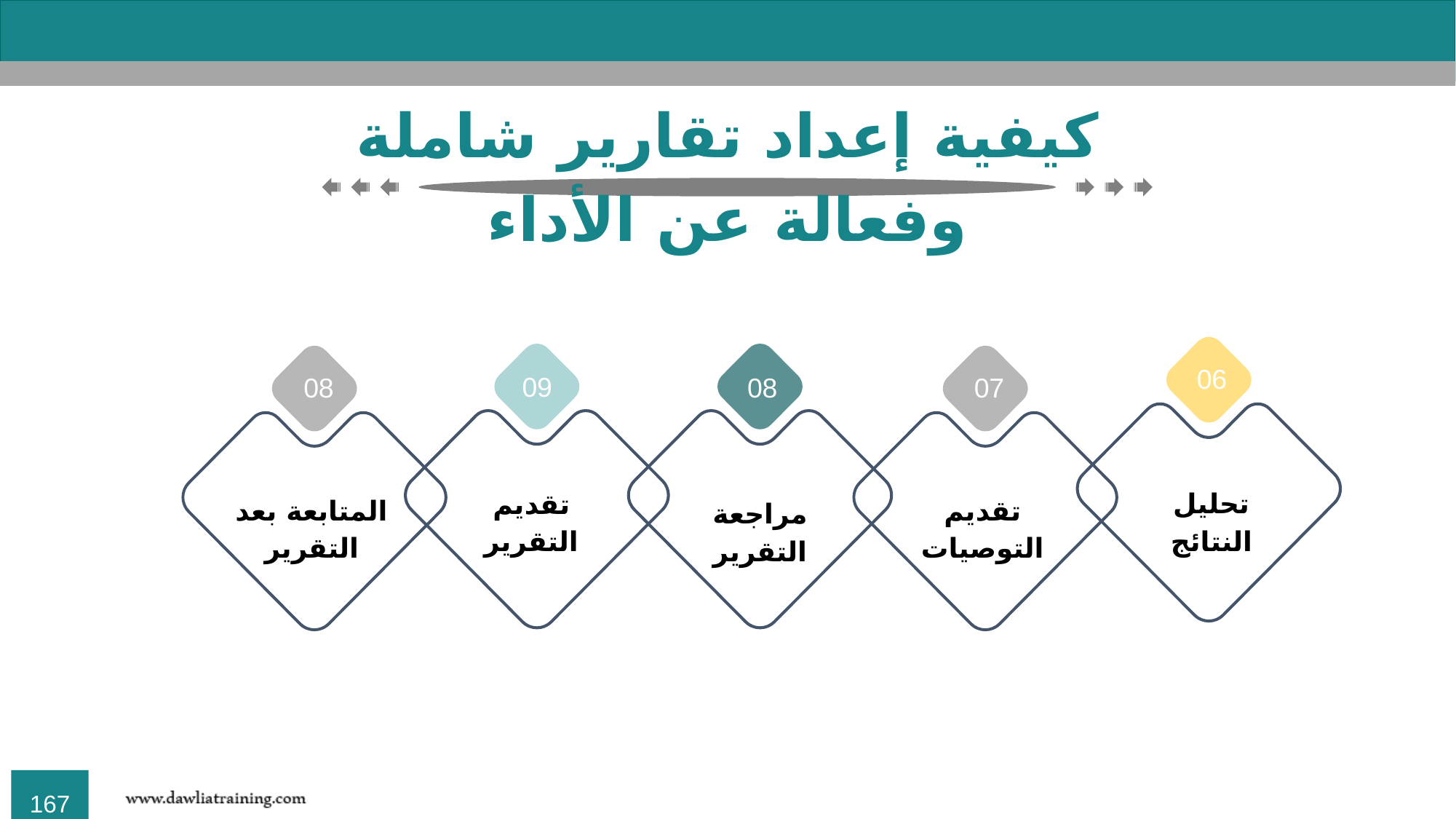

كيفية إعداد تقارير شاملة وفعالة عن الأداء

تحليل النتائج
06

تقديم التقرير
09

مراجعة التقرير
08

المتابعة بعد التقرير
08

تقديم التوصيات
07